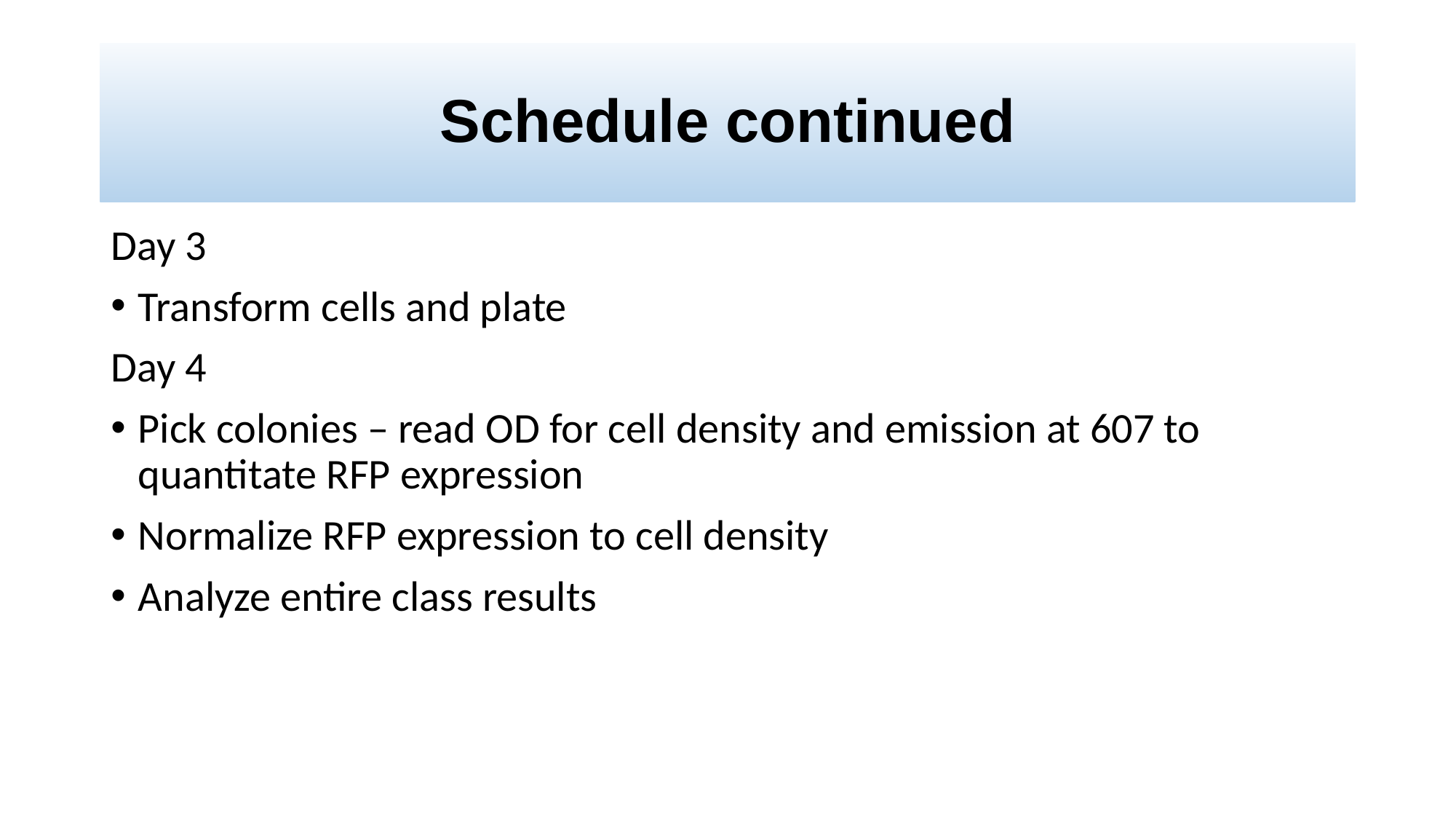

# Schedule continued
Day 3
Transform cells and plate
Day 4
Pick colonies – read OD for cell density and emission at 607 to quantitate RFP expression
Normalize RFP expression to cell density
Analyze entire class results